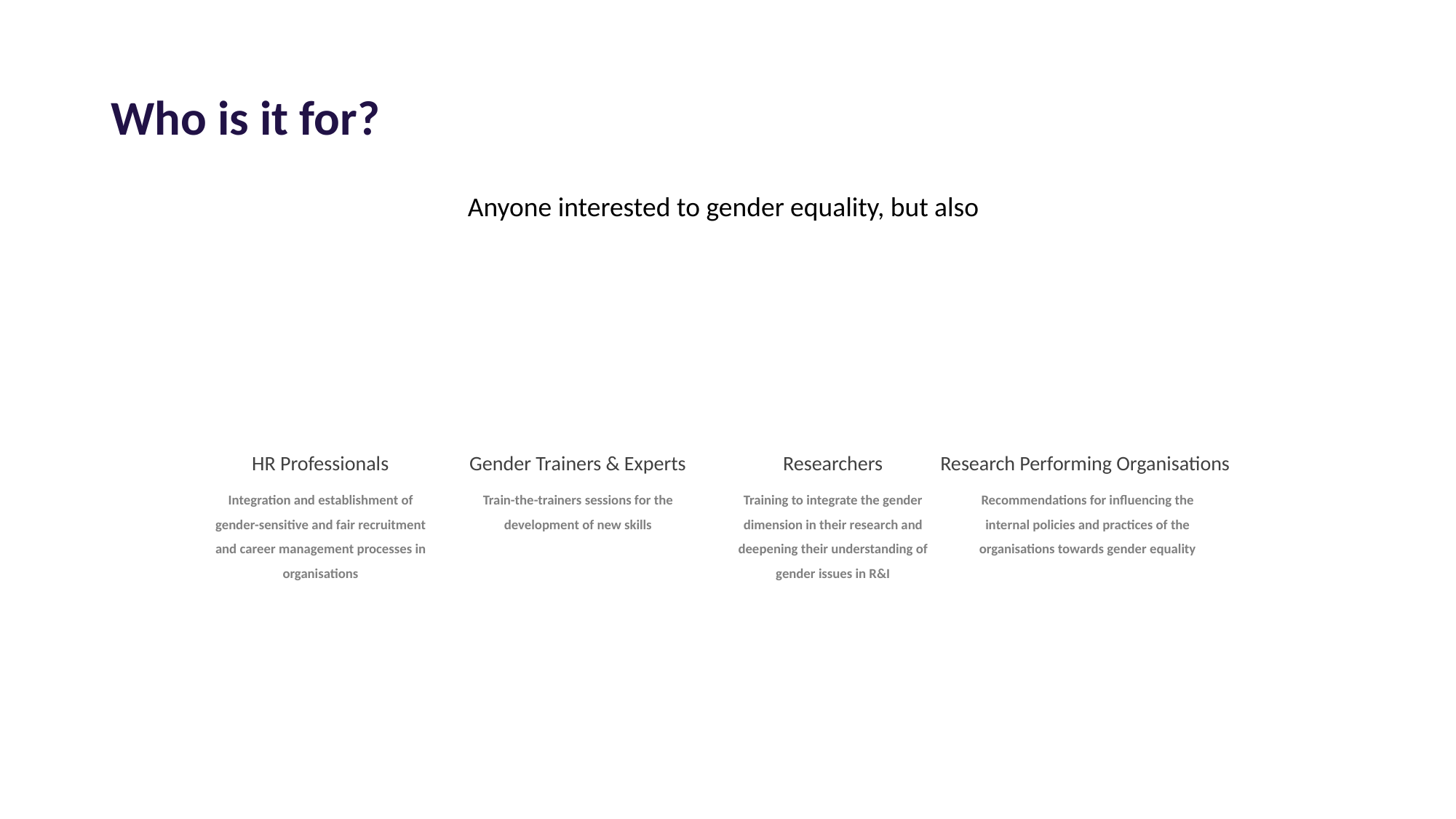

Who is it for?
Anyone interested to gender equality, but also
HR Professionals
Gender Trainers & Experts
Researchers
Research Performing Organisations
Integration and establishment of gender-sensitive and fair recruitment and career management processes in organisations
Train-the-trainers sessions for the development of new skills
Training to integrate the gender dimension in their research and deepening their understanding of gender issues in R&I
Recommendations for influencing the internal policies and practices of the organisations towards gender equality